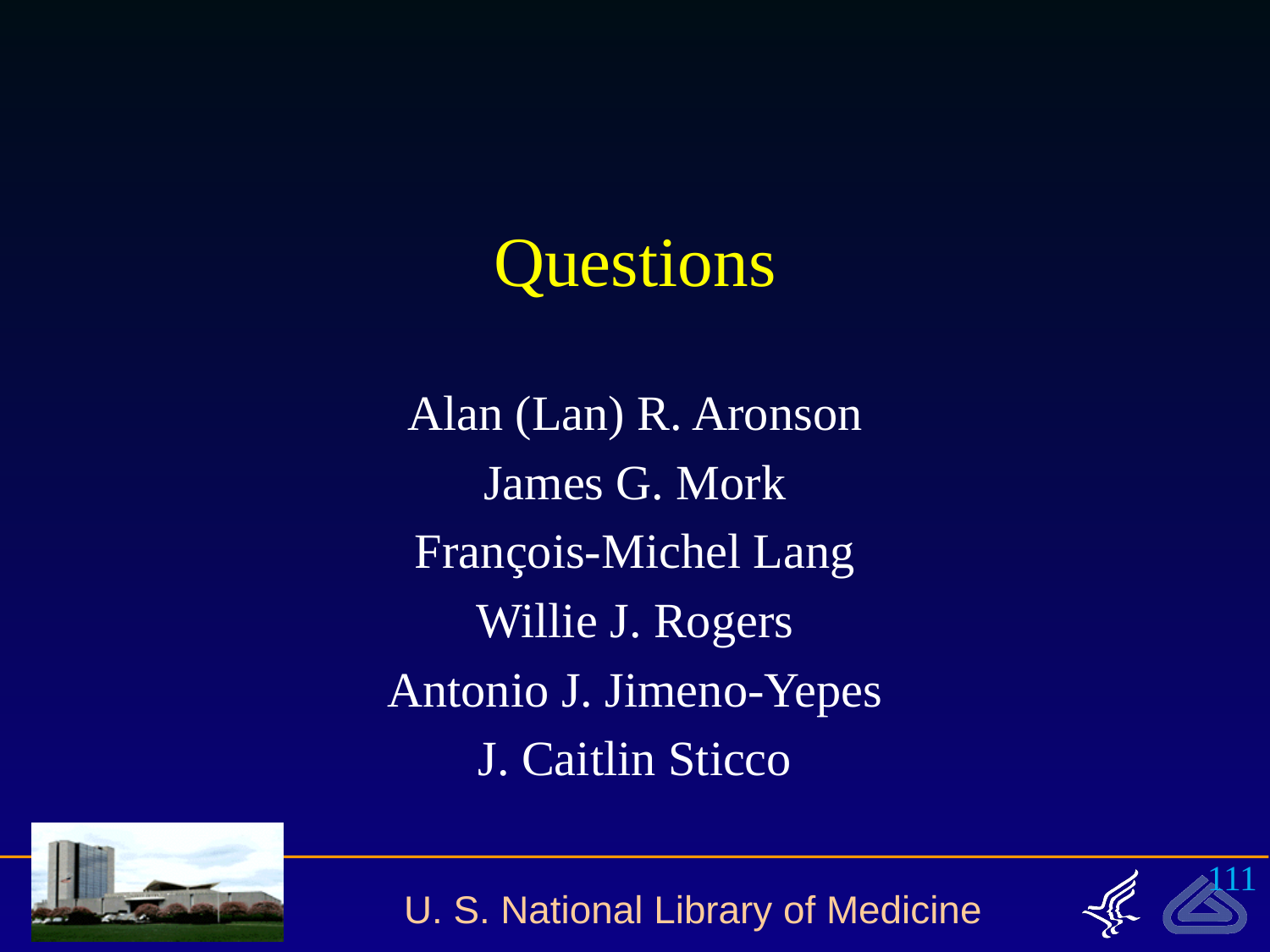

# Questions
Alan (Lan) R. Aronson
James G. Mork
François-Michel Lang
Willie J. Rogers
Antonio J. Jimeno-Yepes
J. Caitlin Sticco
111